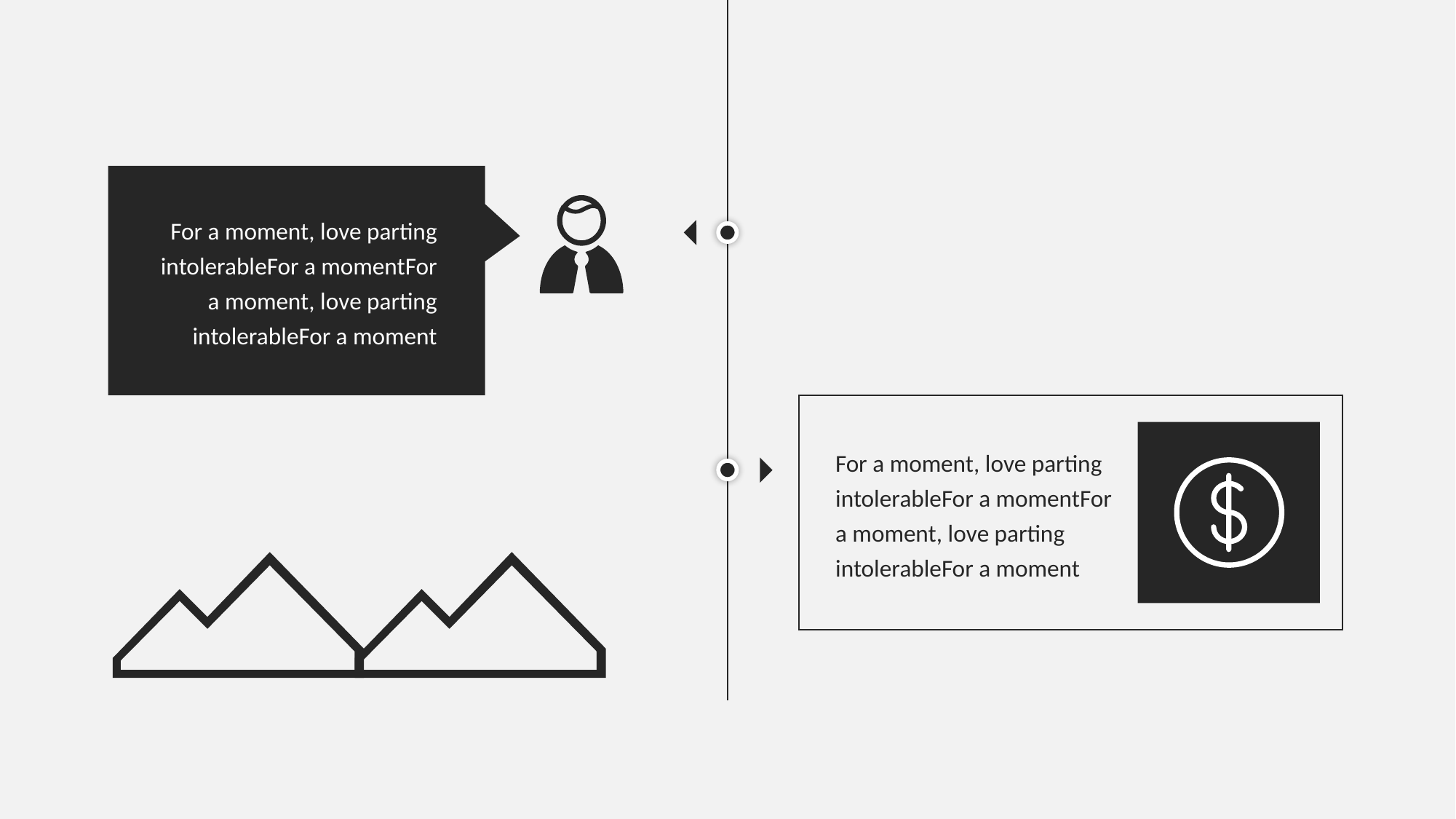

For a moment, love parting intolerableFor a momentFor a moment, love parting intolerableFor a moment

For a moment, love parting intolerableFor a momentFor a moment, love parting intolerableFor a moment